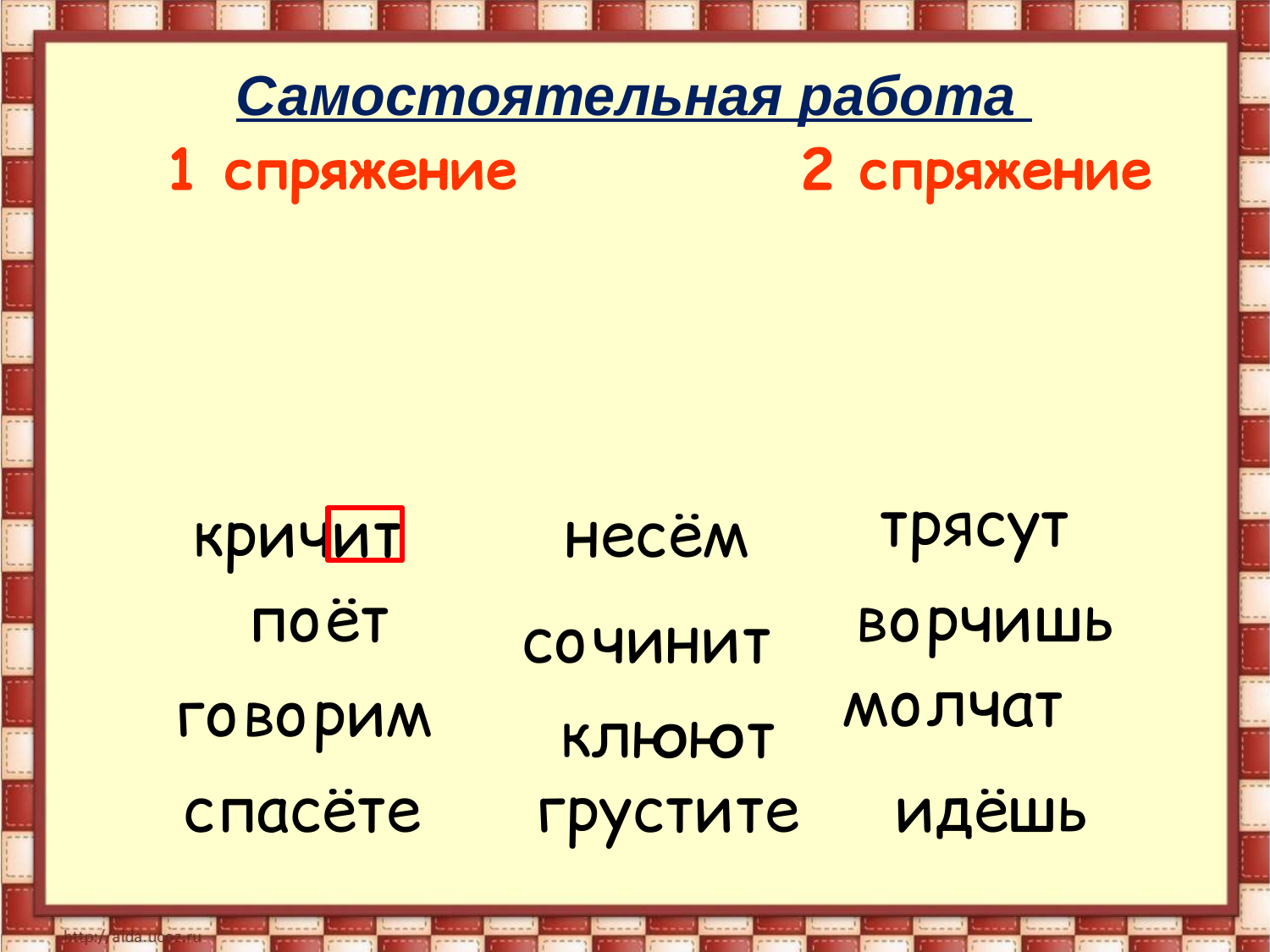

Самостоятельная работа
1 спряжение
2 спряжение
трясут
кричит
несём

поёт
ворчишь
сочинит
молчат
говорим
клюют
спасёте
грустите
идёшь